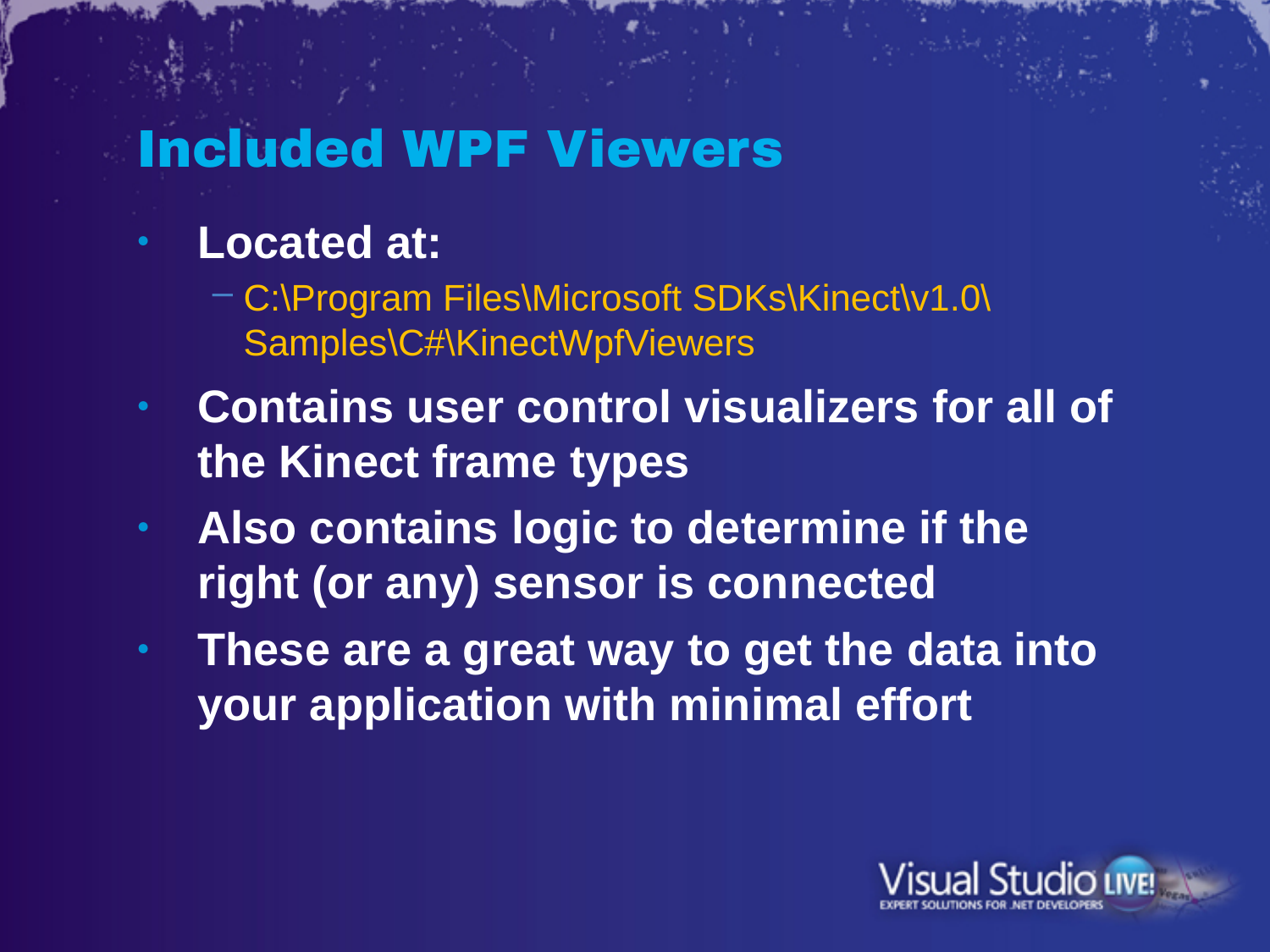

# Included WPF Viewers
Located at:
C:\Program Files\Microsoft SDKs\Kinect\v1.0\Samples\C#\KinectWpfViewers
Contains user control visualizers for all of the Kinect frame types
Also contains logic to determine if the right (or any) sensor is connected
These are a great way to get the data into your application with minimal effort